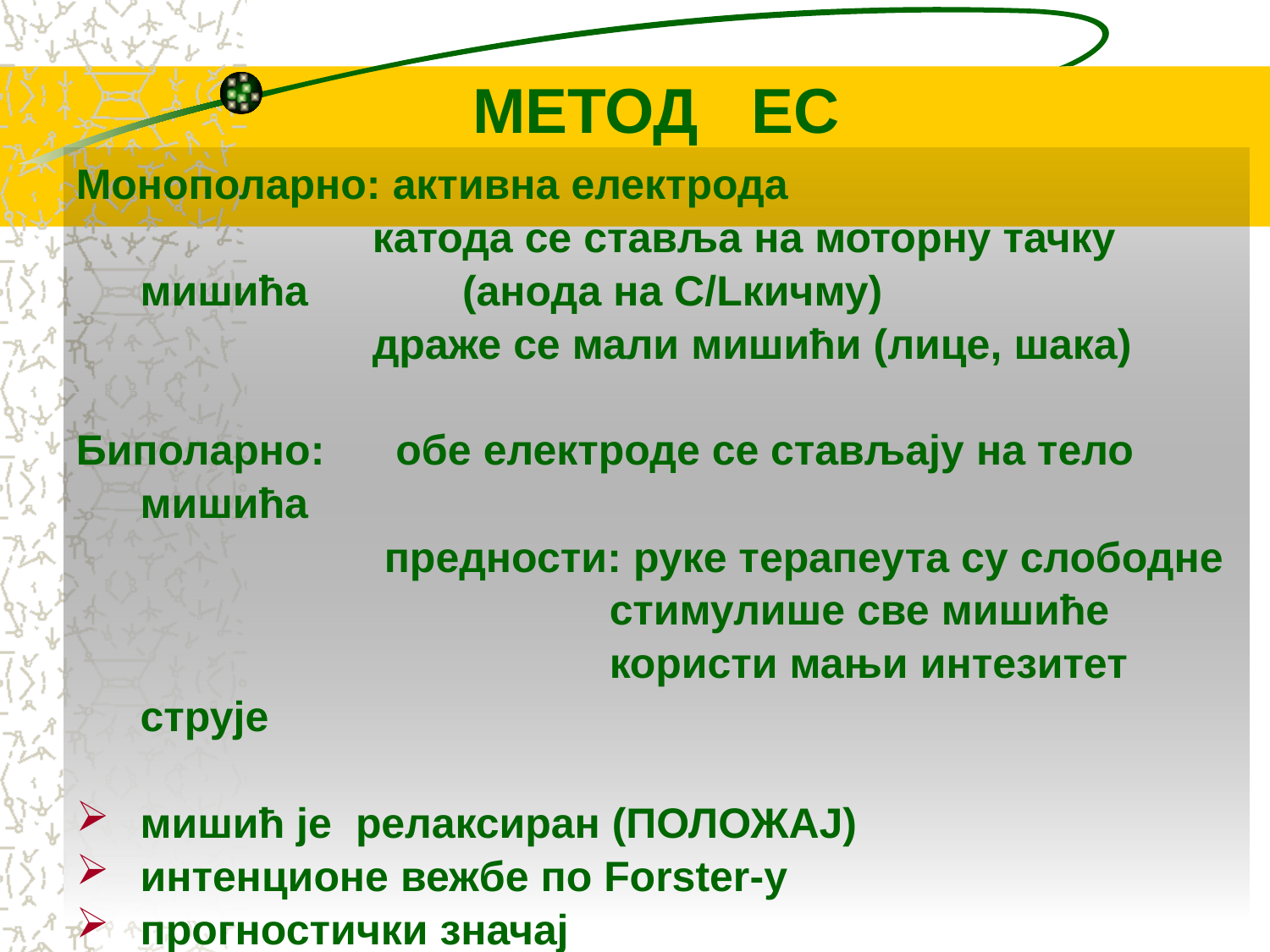

МЕТОД   ЕС
Монополарно: активна електрода
                         катода се ставља на моторну тачку мишића             (анода на C/Lкичму)
                         драже се мали мишићи (лице, шака)

Биполарно:      обе електроде се стављају на тело мишића
                          предности: руке терапеута су слободне
                                             стимулише све мишиће
                                             користи мањи интезитет струје

мишић је  релаксиран (ПОЛОЖАЈ)
интенционе вежбе по Forster-у
прогностички значај